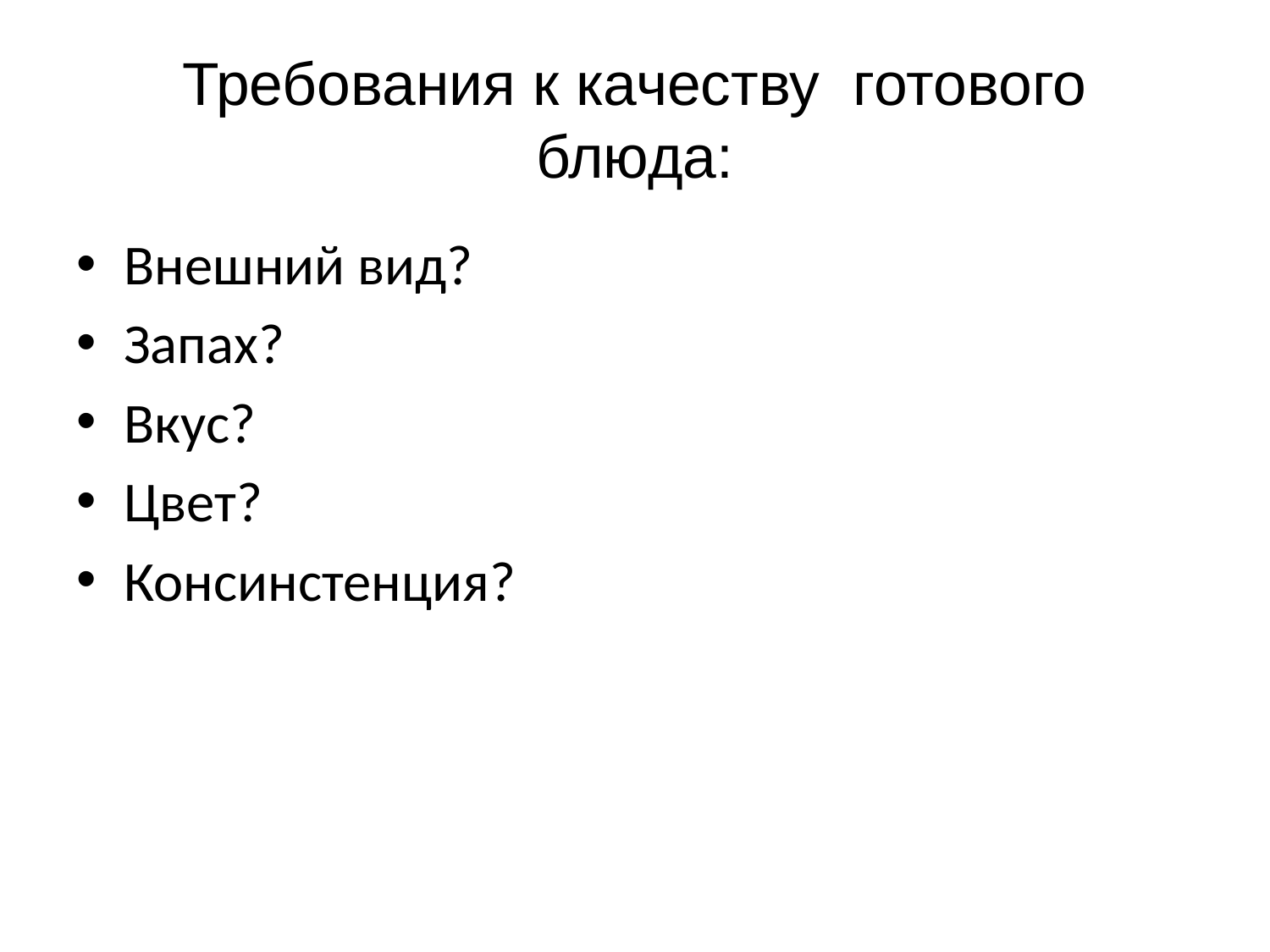

# Требования к качеству  готового блюда:
Внешний вид?
Запах?
Вкус?
Цвет?
Консинстенция?